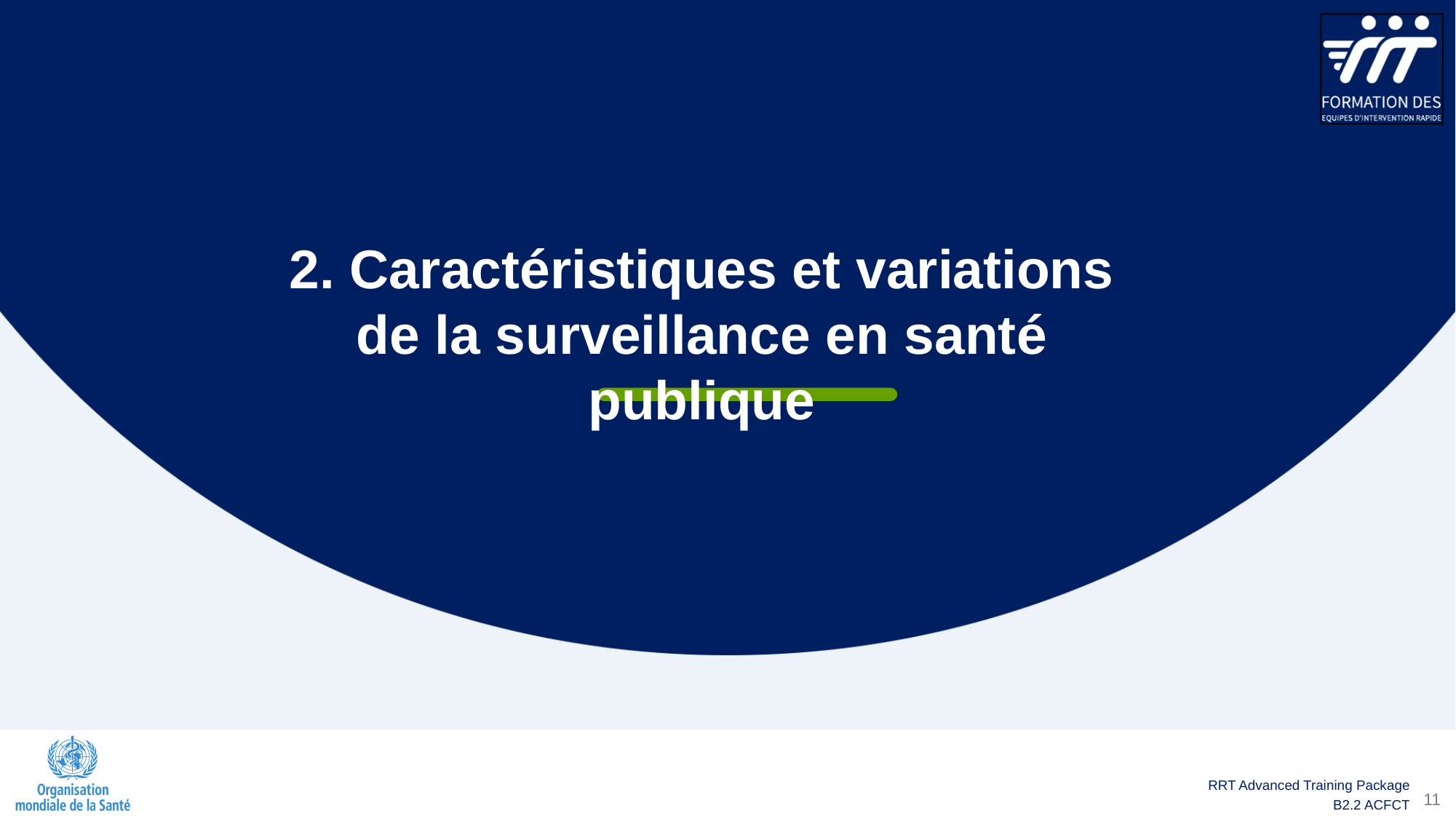

2. Caractéristiques et variations de la surveillance en santé publique